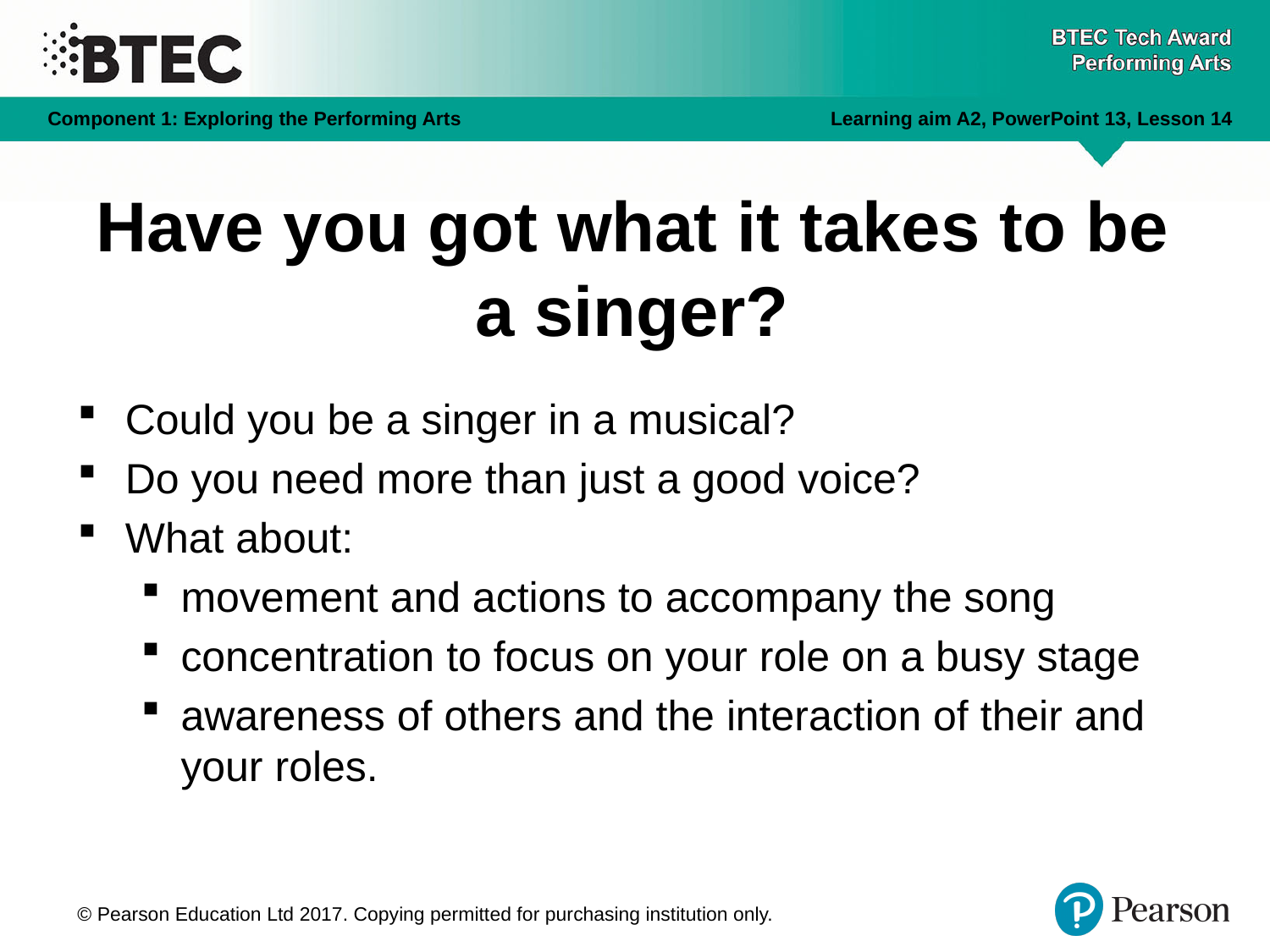

# Have you got what it takes to be a singer?
Could you be a singer in a musical?
Do you need more than just a good voice?
What about:
movement and actions to accompany the song
concentration to focus on your role on a busy stage
awareness of others and the interaction of their and your roles.

© Pearson Education Ltd 2017. Copying permitted for purchasing institution only.